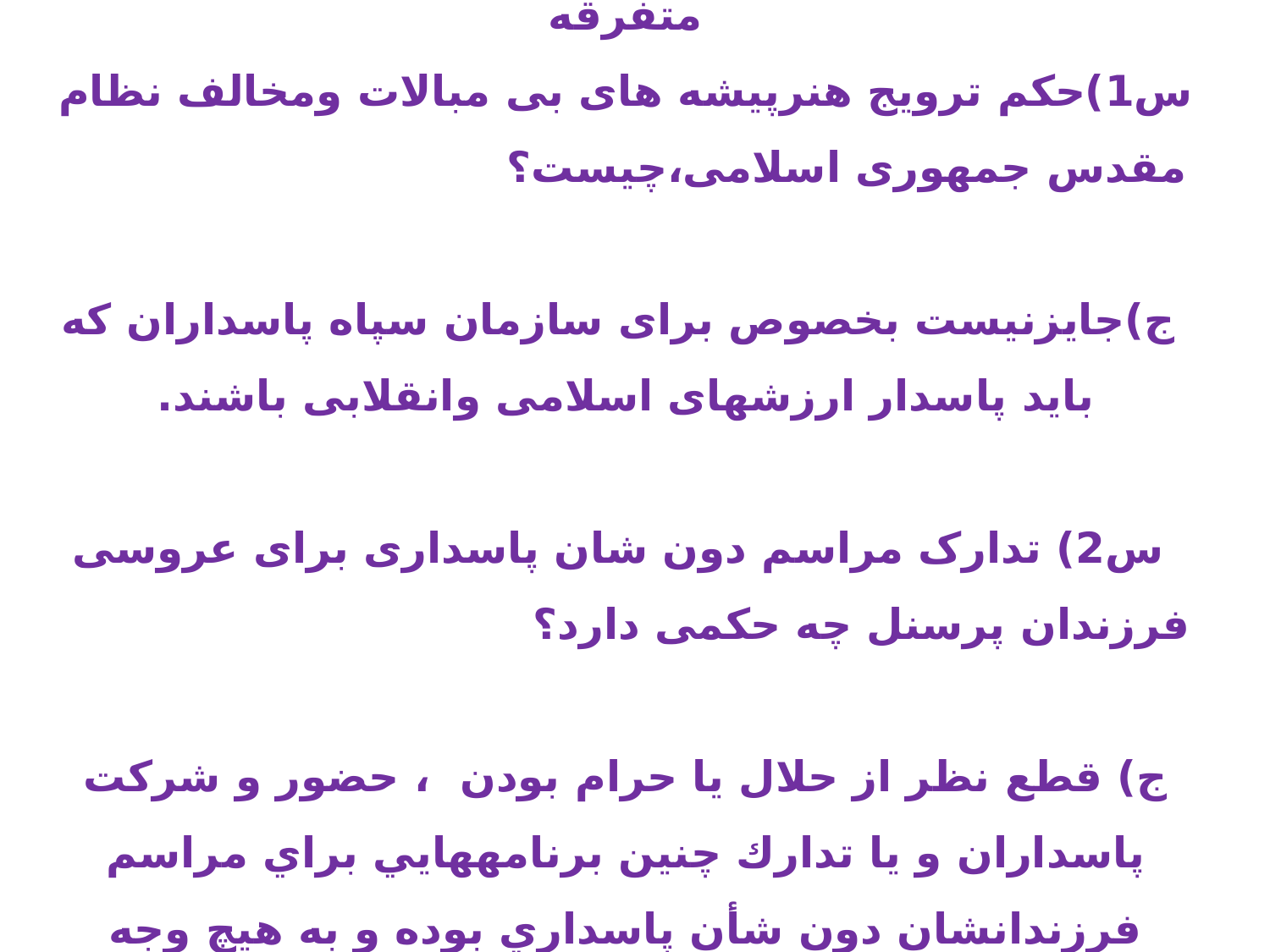

متفرقه
س1)حکم ترویج هنرپیشه های بی مبالات ومخالف نظام مقدس جمهوری اسلامی،چیست؟
 ج)جایزنیست بخصوص برای سازمان سپاه پاسداران که باید پاسدار ارزشهای اسلامی وانقلابی باشند.

 س2) تدارک مراسم دون شان پاسداری برای عروسی فرزندان پرسنل چه حکمی دارد؟
ج) قطع نظر از حلال يا حرام بودن  ، حضور و شركت پاسداران و يا تدارك چنين برنامه‎هايي براي مراسم فرزندانشان دون شأن پاسداري بوده و به هيچ وجه مناسب نيست.